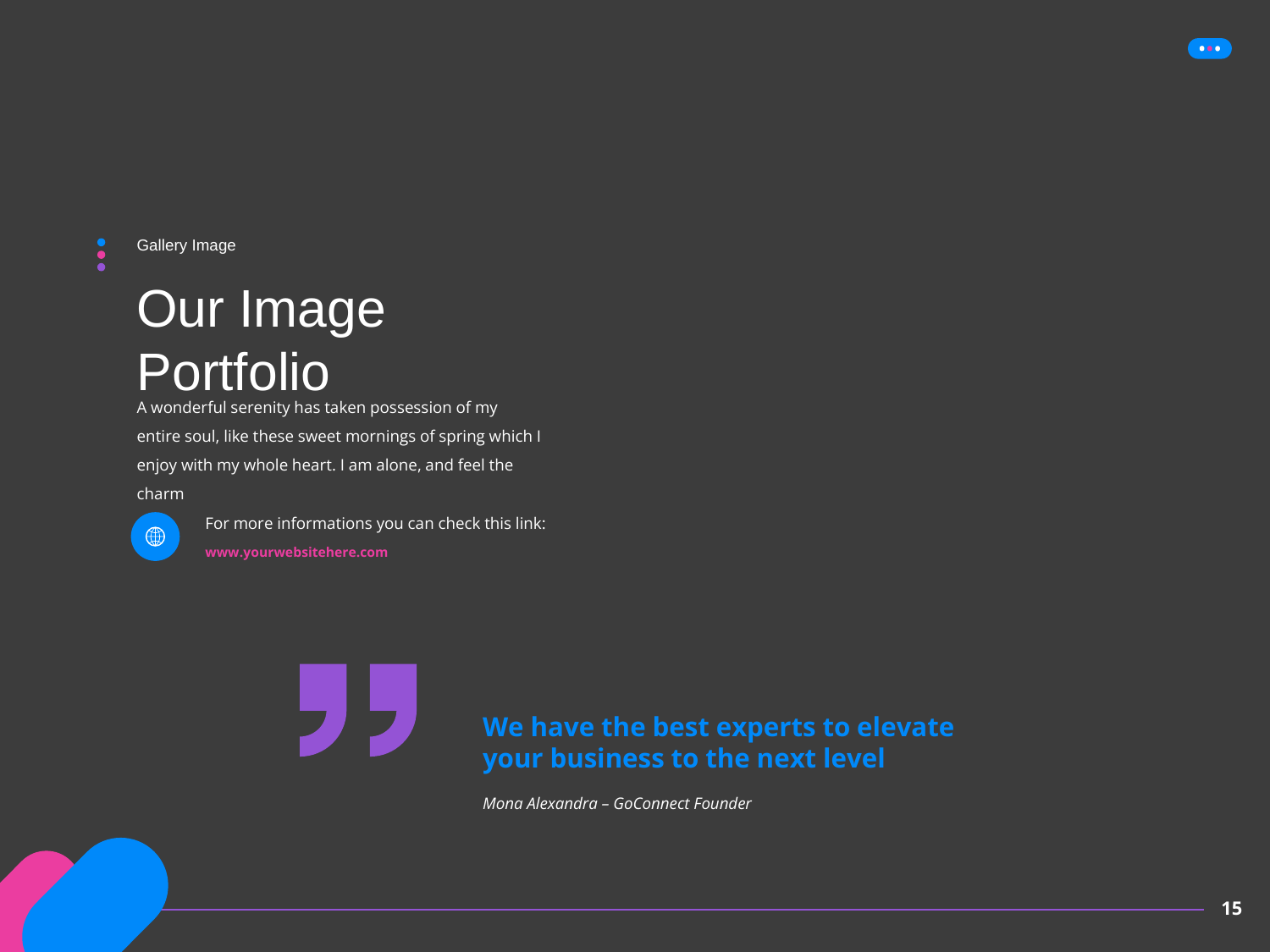

Gallery Image
# Our Image Portfolio
A wonderful serenity has taken possession of my entire soul, like these sweet mornings of spring which I enjoy with my whole heart. I am alone, and feel the charm

For more informations you can check this link:

www.yourwebsitehere.com

We have the best experts to elevate your business to the next level
Mona Alexandra – GoConnect Founder
15